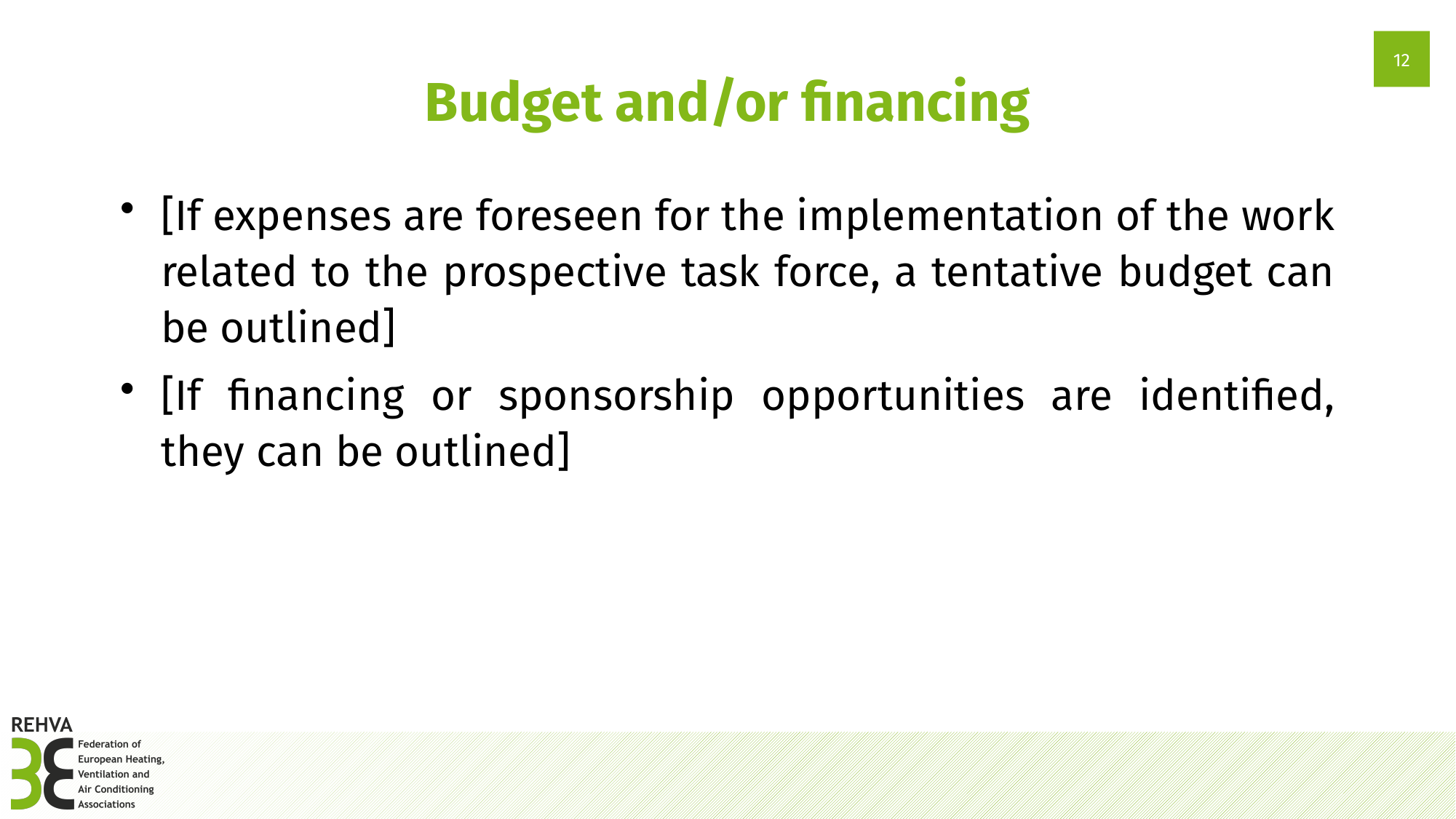

# Budget and/or financing
[If expenses are foreseen for the implementation of the work related to the prospective task force, a tentative budget can be outlined]
[If financing or sponsorship opportunities are identified, they can be outlined]